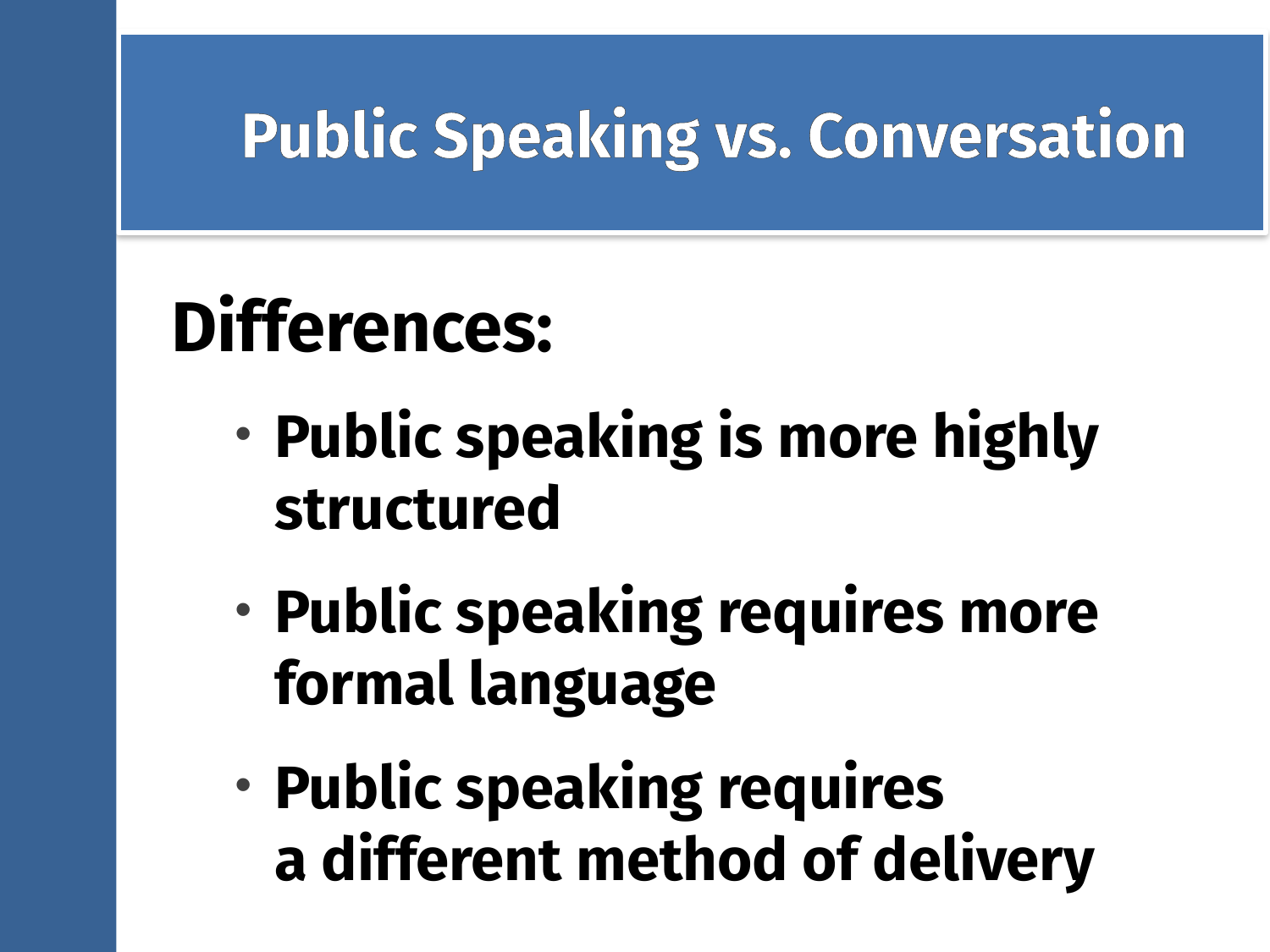

# Public Speaking vs. Conversation
Differences:
Public speaking is more highly structured
Public speaking requires more
formal language
Public speaking requires
a different method of delivery